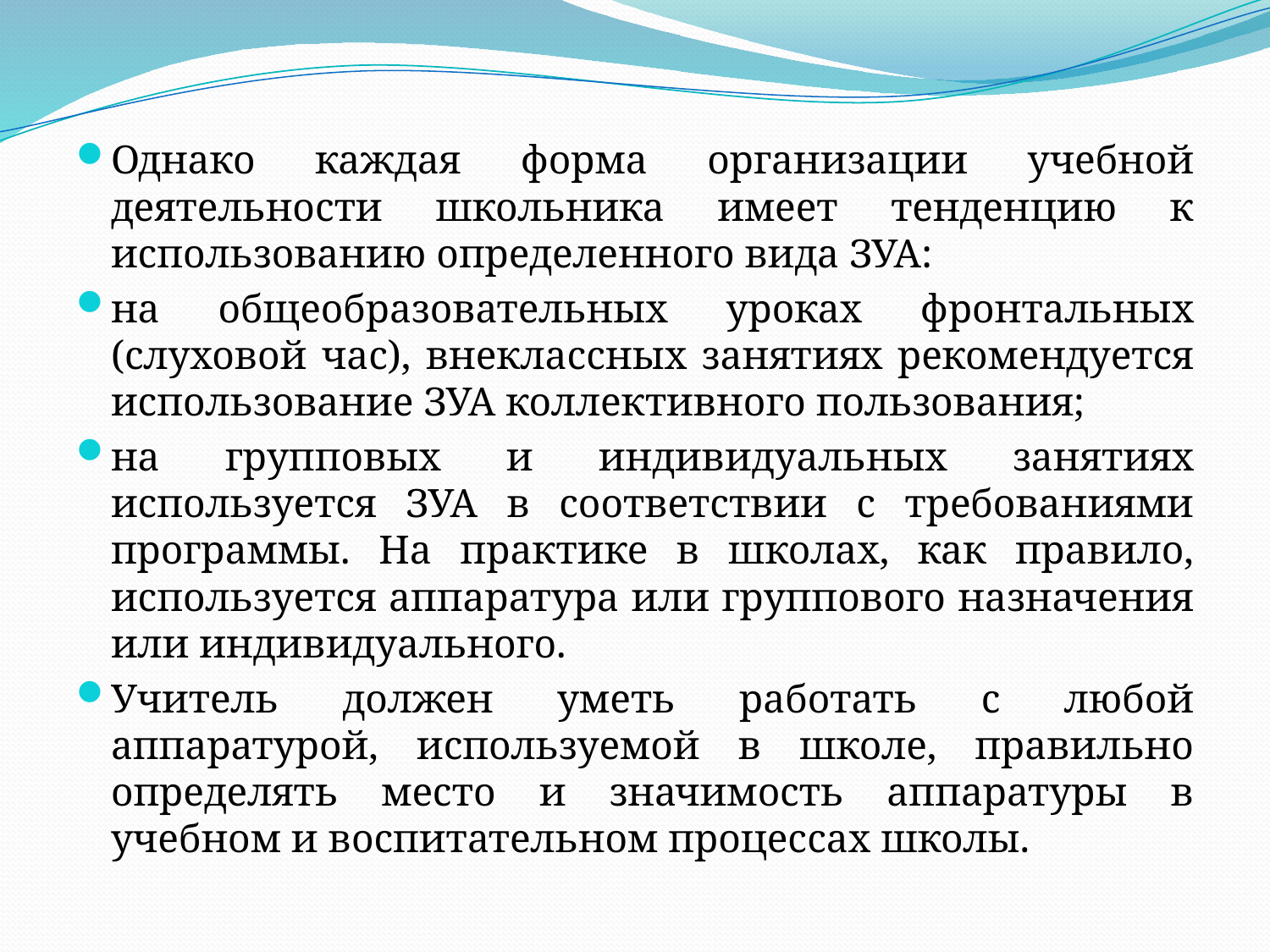

Однако каждая форма организации учебной деятельности школьника имеет тенденцию к использованию определенного вида ЗУА:
на общеобразовательных уроках фронтальных (слуховой час), внеклассных занятиях рекомендуется использование ЗУА коллективного пользования;
на групповых и индивидуальных занятиях используется ЗУА в соответствии с требованиями программы. На практике в школах, как правило, используется аппаратура или группового назначения или индивидуального.
Учитель должен уметь работать с любой аппаратурой, используемой в школе, правильно определять место и значимость аппаратуры в учебном и воспитательном процессах школы.